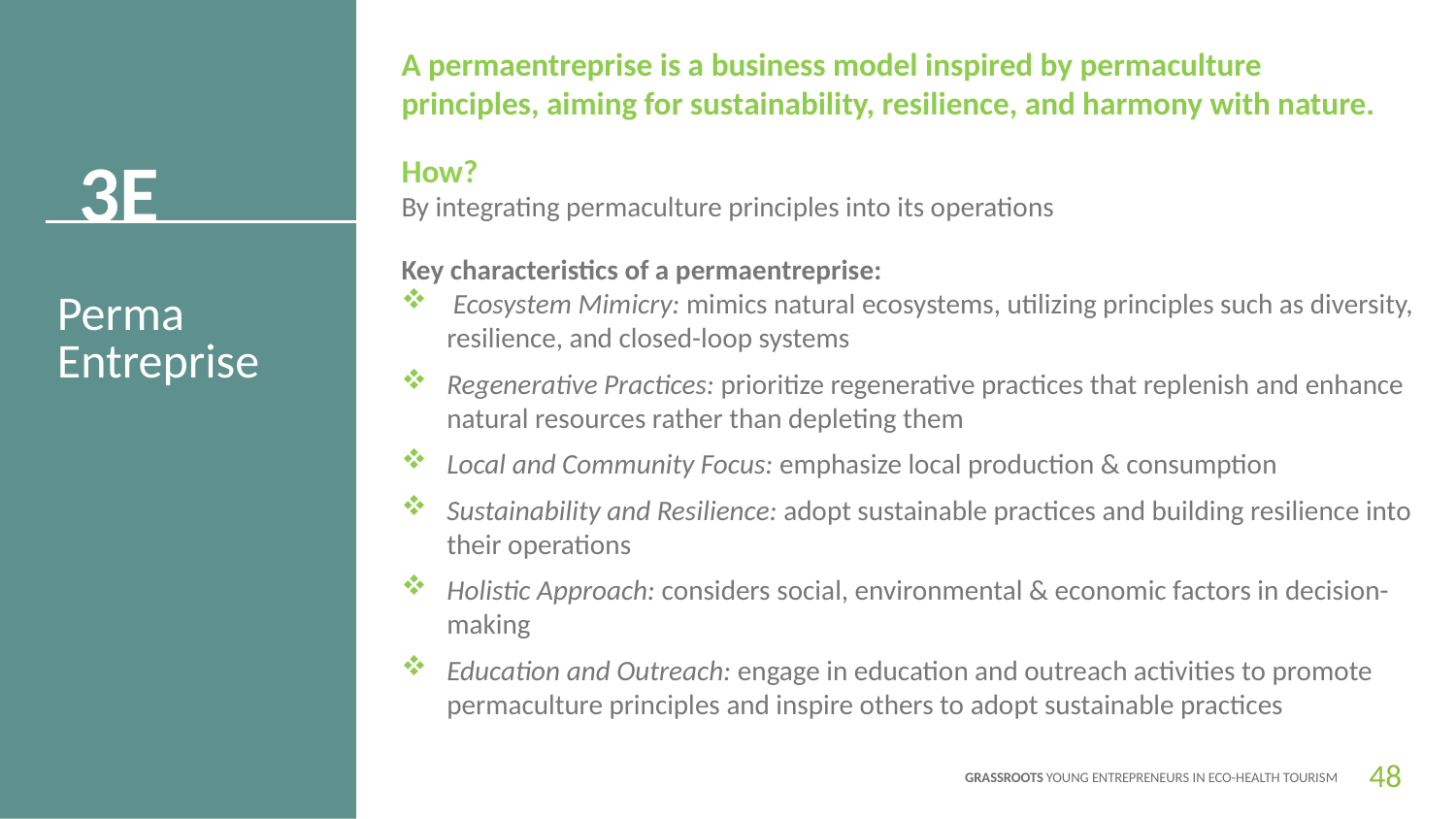

A permaentreprise is a business model inspired by permaculture principles, aiming for sustainability, resilience, and harmony with nature.

How?
By integrating permaculture principles into its operations
3E
Key characteristics of a permaentreprise:
 Ecosystem Mimicry: mimics natural ecosystems, utilizing principles such as diversity, resilience, and closed-loop systems
Regenerative Practices: prioritize regenerative practices that replenish and enhance natural resources rather than depleting them
Local and Community Focus: emphasize local production & consumption
Sustainability and Resilience: adopt sustainable practices and building resilience into their operations
Holistic Approach: considers social, environmental & economic factors in decision-making
Education and Outreach: engage in education and outreach activities to promote permaculture principles and inspire others to adopt sustainable practices
Perma
Entreprise

48